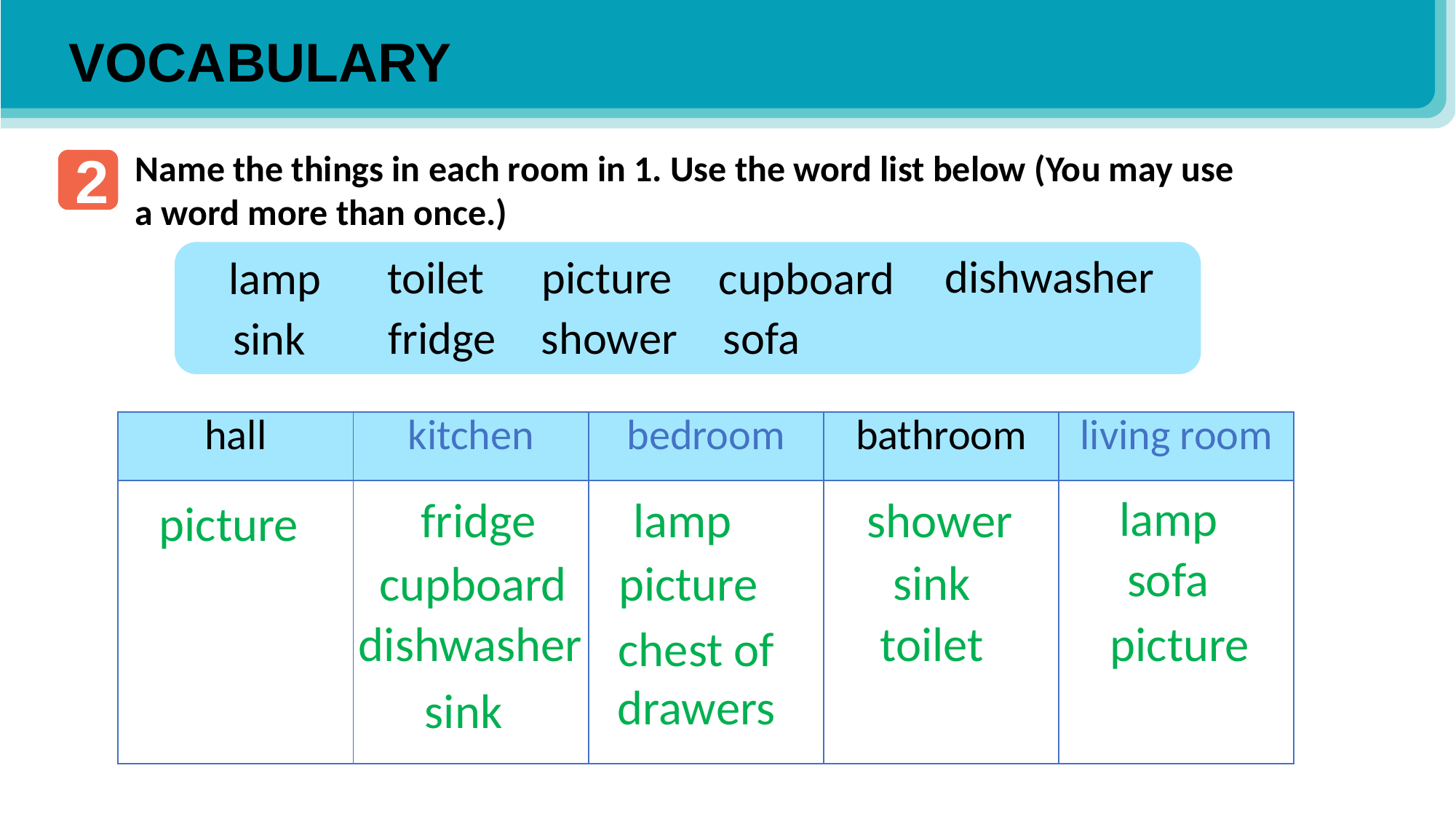

VOCABULARY
2
Name the things in each room in 1. Use the word list below (You may use a word more than once.)

dishwasher

toilet
picture
lamp
cupboard
fridge
shower
sofa
sink
| hall | kitchen | bedroom | bathroom | living room |
| --- | --- | --- | --- | --- |
|  |  |  |  |  |
lamp
fridge
lamp
shower
picture
sofa
sink
cupboard
picture
dishwasher
toilet
picture
chest of drawers
sink